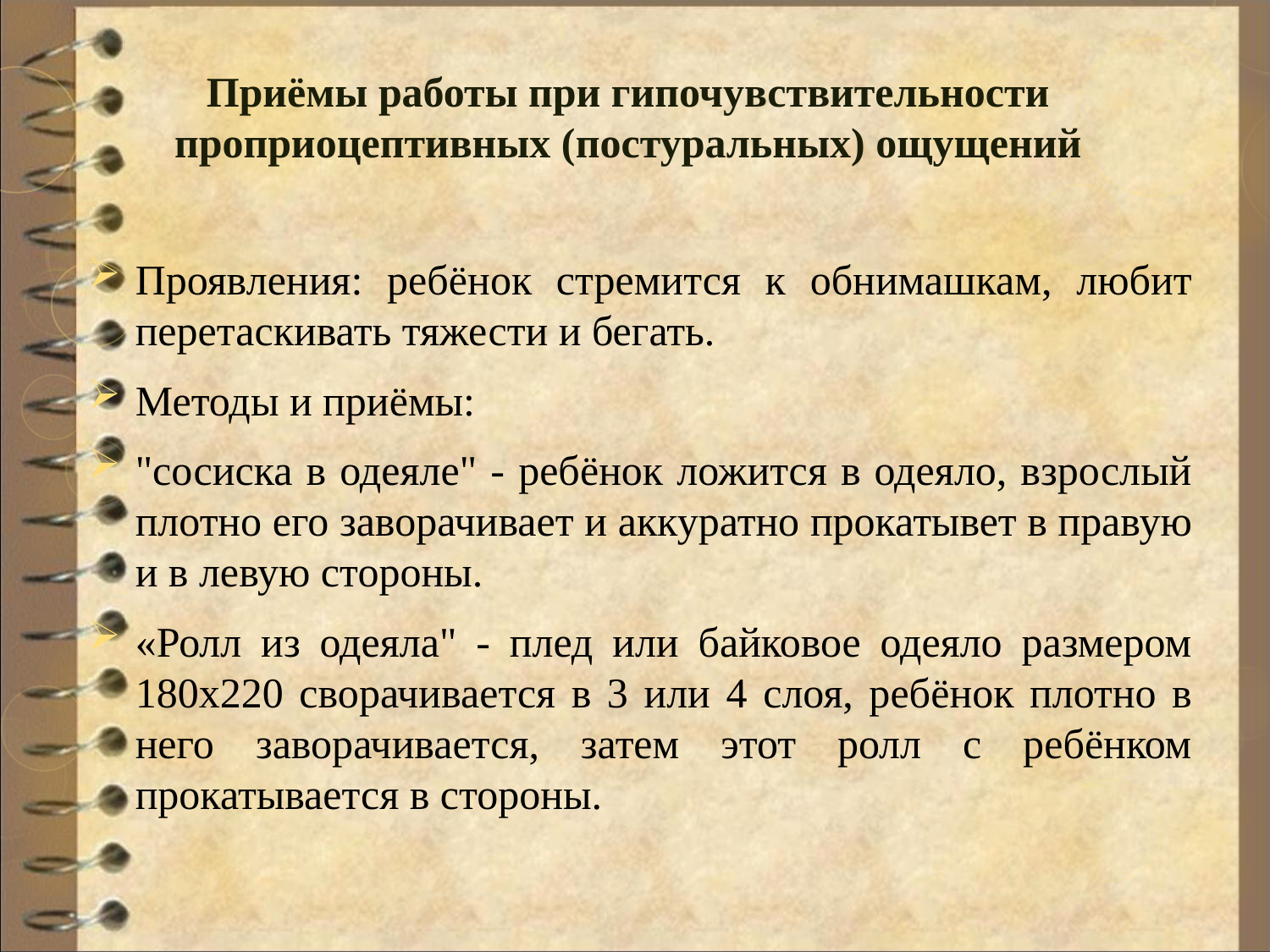

# Приёмы работы при гипочувствительности проприоцептивных (постуральных) ощущений

Проявления: ребёнок стремится к обнимашкам, любит перетаскивать тяжести и бегать.
Методы и приёмы:
"сосиска в одеяле" - ребёнок ложится в одеяло, взрослый плотно его заворачивает и аккуратно прокатывет в правую и в левую стороны.
«Ролл из одеяла" - плед или байковое одеяло размером 180х220 сворачивается в 3 или 4 слоя, ребёнок плотно в него заворачивается, затем этот ролл с ребёнком прокатывается в стороны.